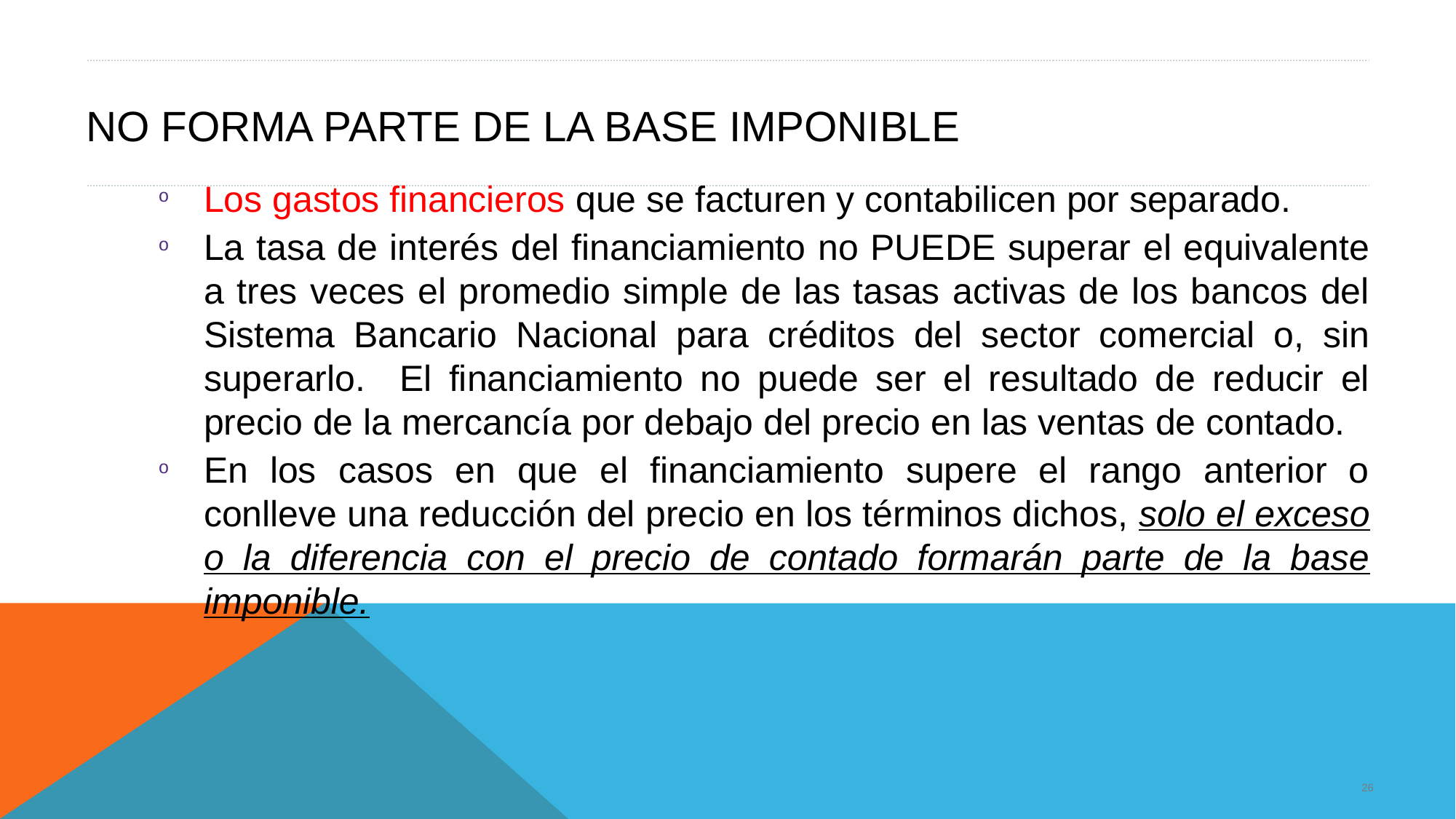

# NO FORMA PARTE DE LA BASE IMPONIBLE
Los gastos financieros que se facturen y contabilicen por separado.
La tasa de interés del financiamiento no PUEDE superar el equivalente a tres veces el promedio simple de las tasas activas de los bancos del Sistema Bancario Nacional para créditos del sector comercial o, sin superarlo.  El financiamiento no puede ser el resultado de reducir el precio de la mercancía por debajo del precio en las ventas de contado.
En los casos en que el financiamiento supere el rango anterior o conlleve una reducción del precio en los términos dichos, solo el exceso o la diferencia con el precio de contado formarán parte de la base imponible.